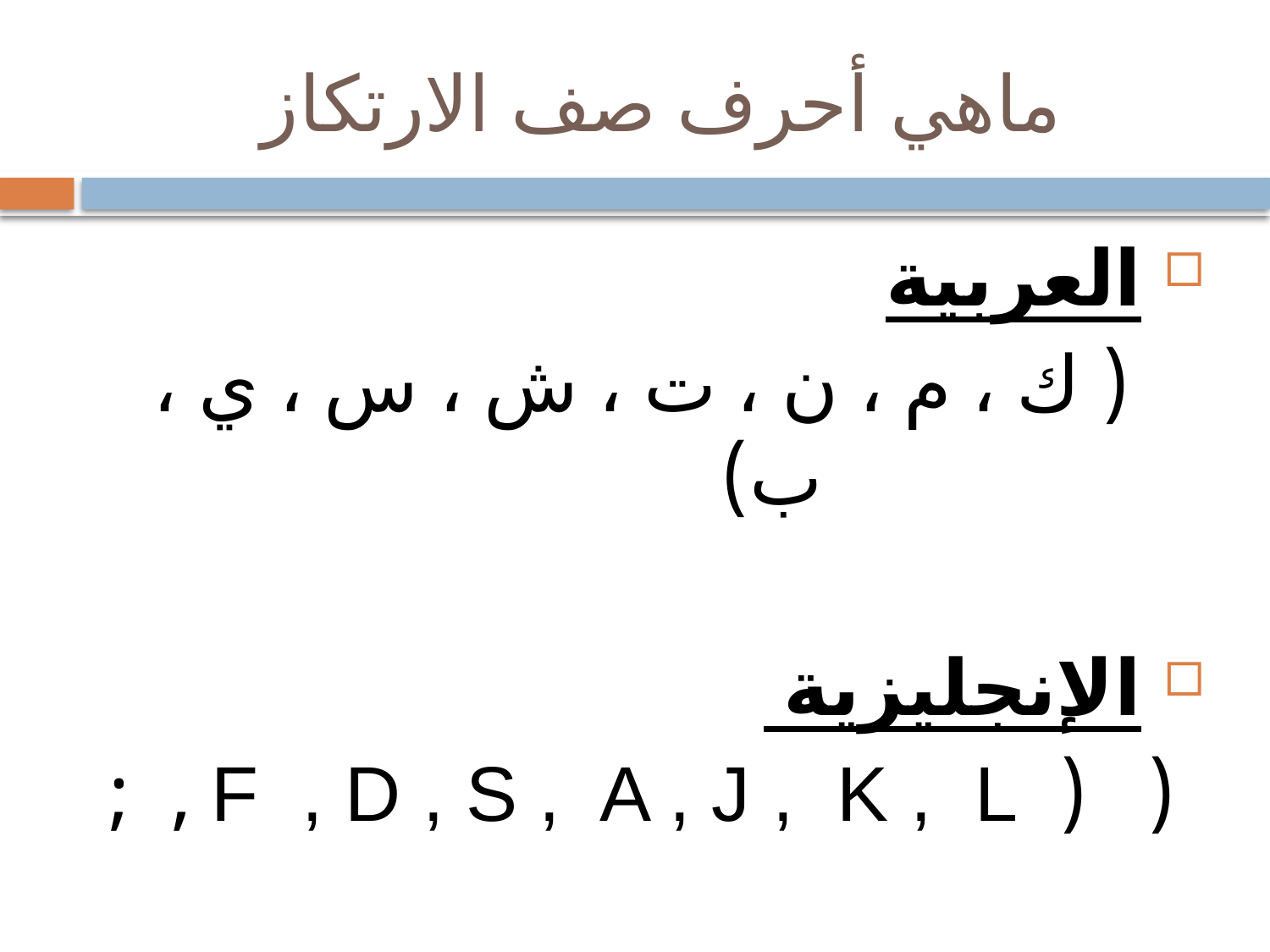

# ماهي أحرف صف الارتكاز
العربية
 ( ك ، م ، ن ، ت ، ش ، س ، ي ، ب)

الإنجليزية
 (   (  F  , D , S ,  A , J ,  K ,  L ,  ;